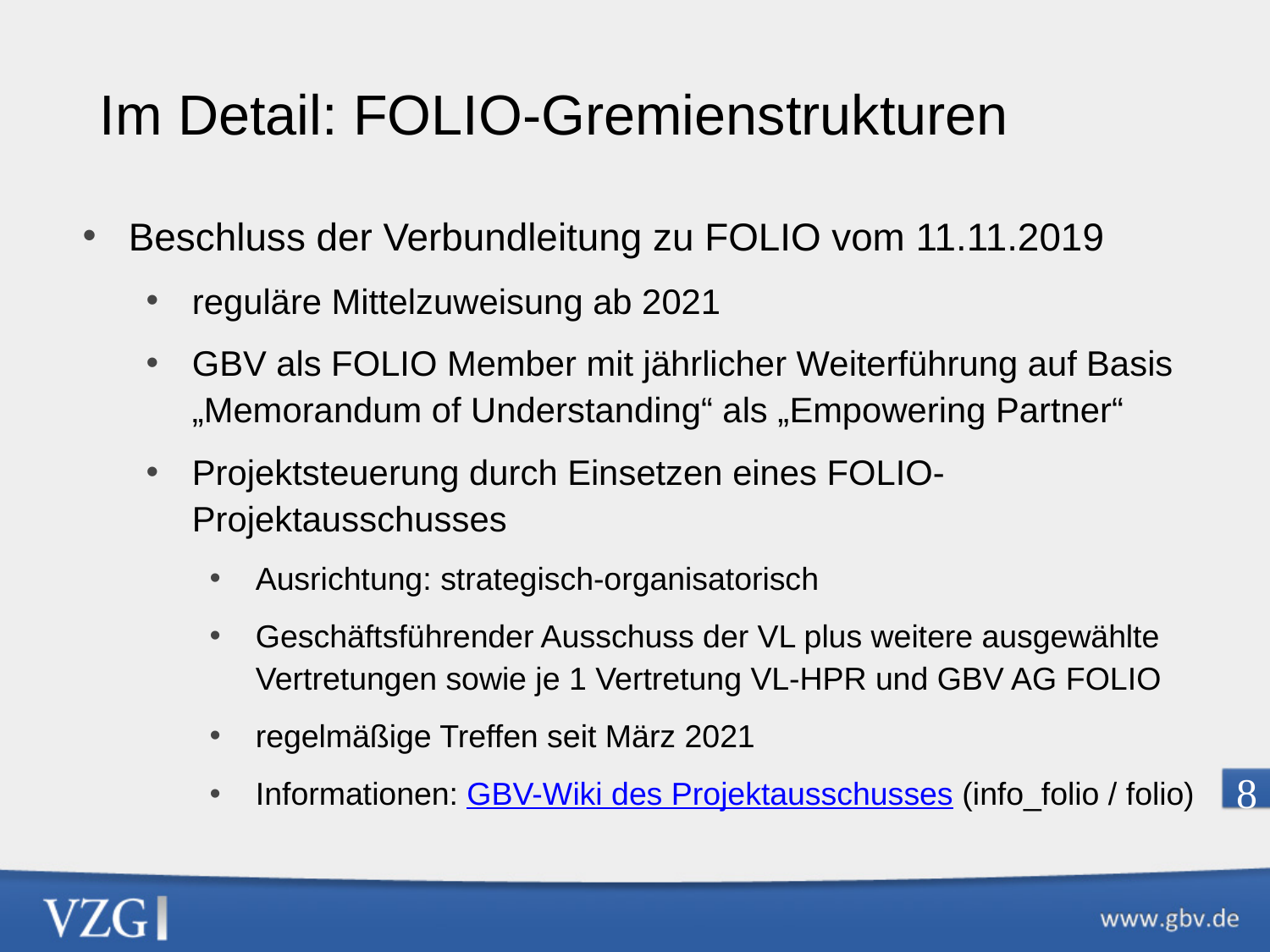

Im Detail: FOLIO-Gremienstrukturen

Beschluss der Verbundleitung zu FOLIO vom 11.11.2019
reguläre Mittelzuweisung ab 2021
GBV als FOLIO Member mit jährlicher Weiterführung auf Basis „Memorandum of Understanding“ als „Empowering Partner“
Projektsteuerung durch Einsetzen eines FOLIO-Projektausschusses
Ausrichtung: strategisch-organisatorisch
Geschäftsführender Ausschuss der VL plus weitere ausgewählte Vertretungen sowie je 1 Vertretung VL-HPR und GBV AG FOLIO
regelmäßige Treffen seit März 2021
Informationen: GBV-Wiki des Projektausschusses (info_folio / folio)

8